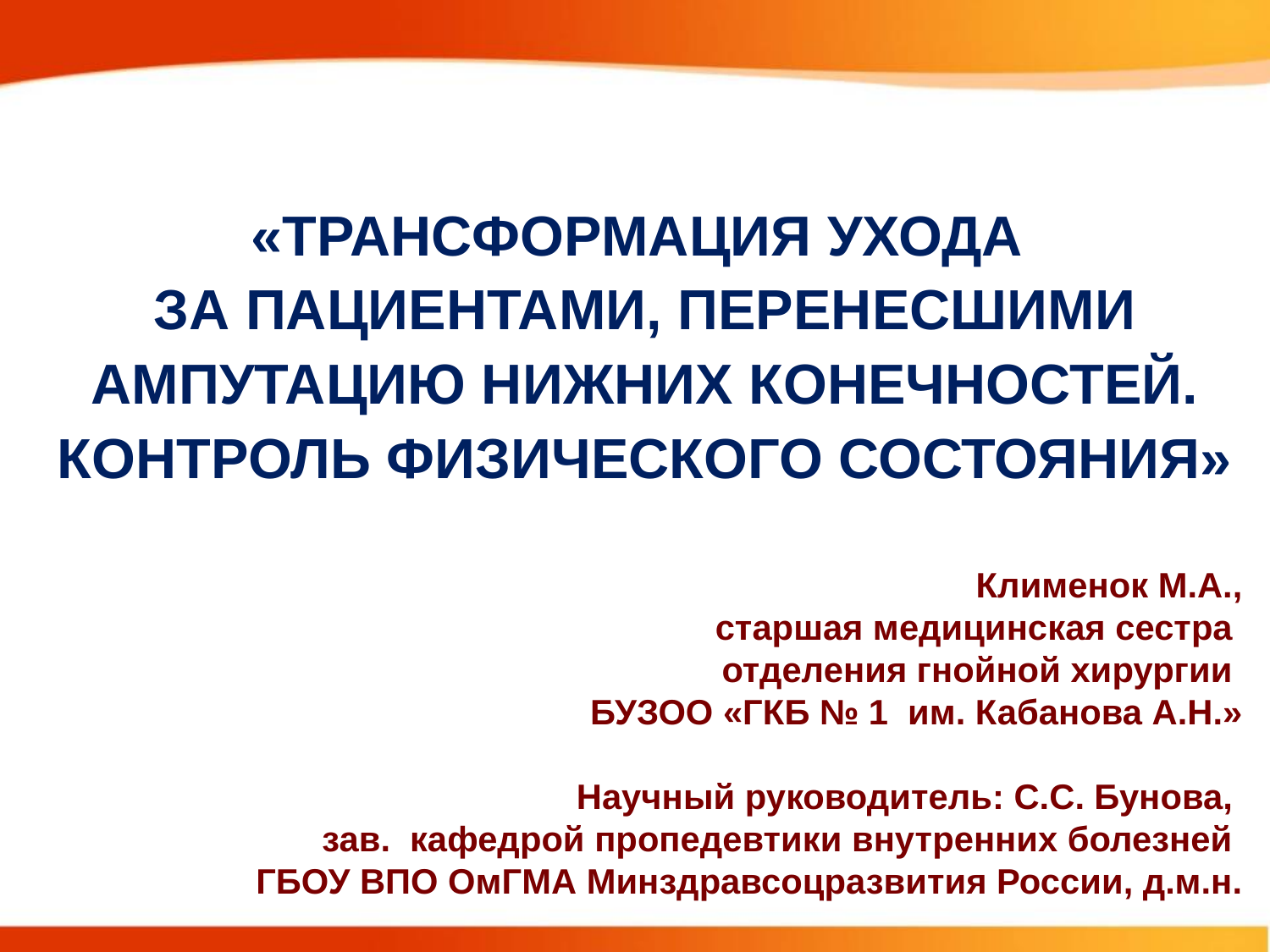

«Трансформация ухода
за пациентами, перенесшими ампутацию нижних конечностей. Контроль физического состояния»
Клименок М.А.,
старшая медицинская сестра
отделения гнойной хирургии
БУЗОО «ГКБ № 1  им. Кабанова А.Н.»

Научный руководитель: С.С. Бунова,
зав.  кафедрой пропедевтики внутренних болезней
ГБОУ ВПО ОмГМА Минздравсоцразвития России, д.м.н.